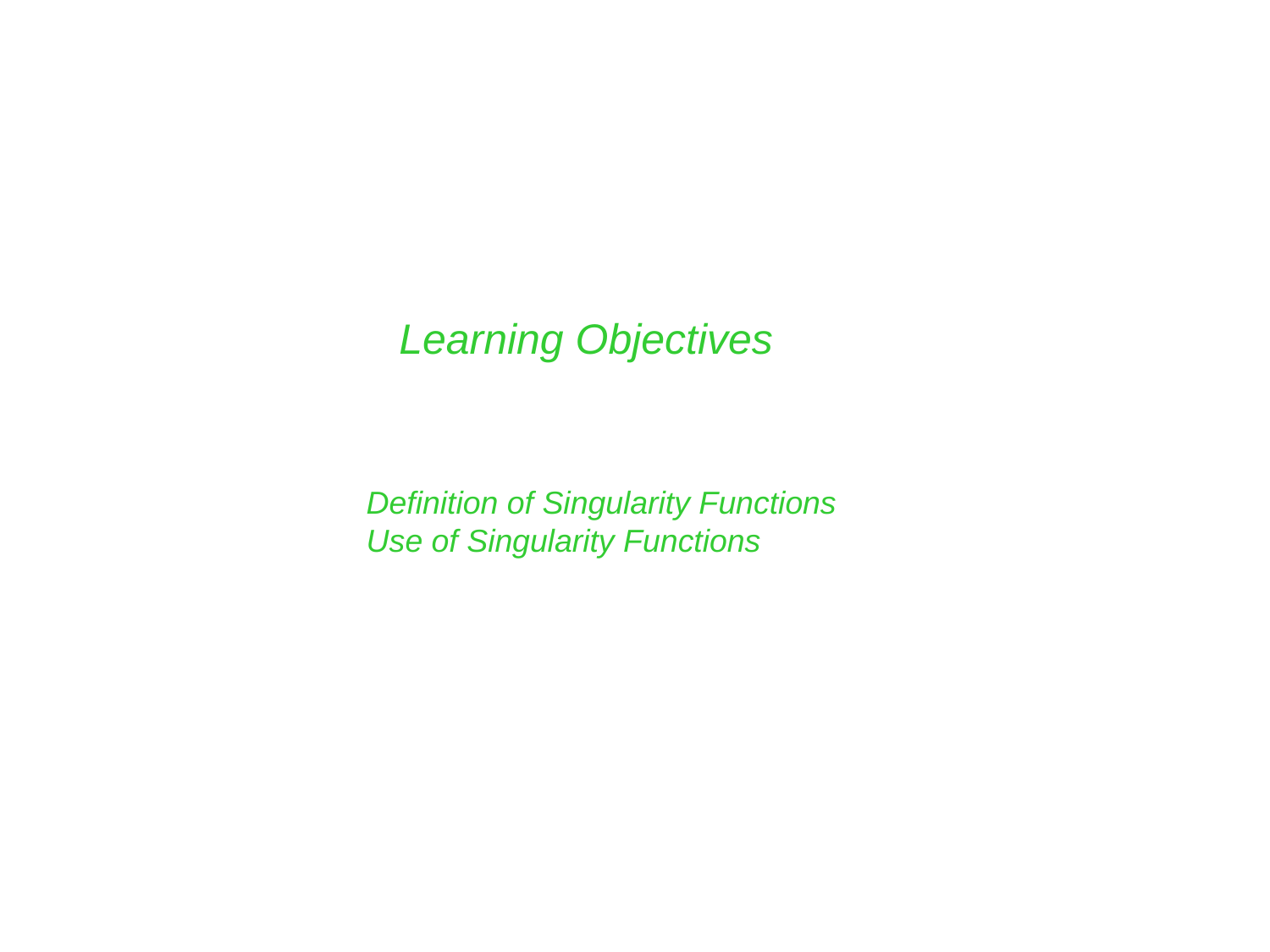

Learning Objectives
Definition of Singularity Functions
Use of Singularity Functions